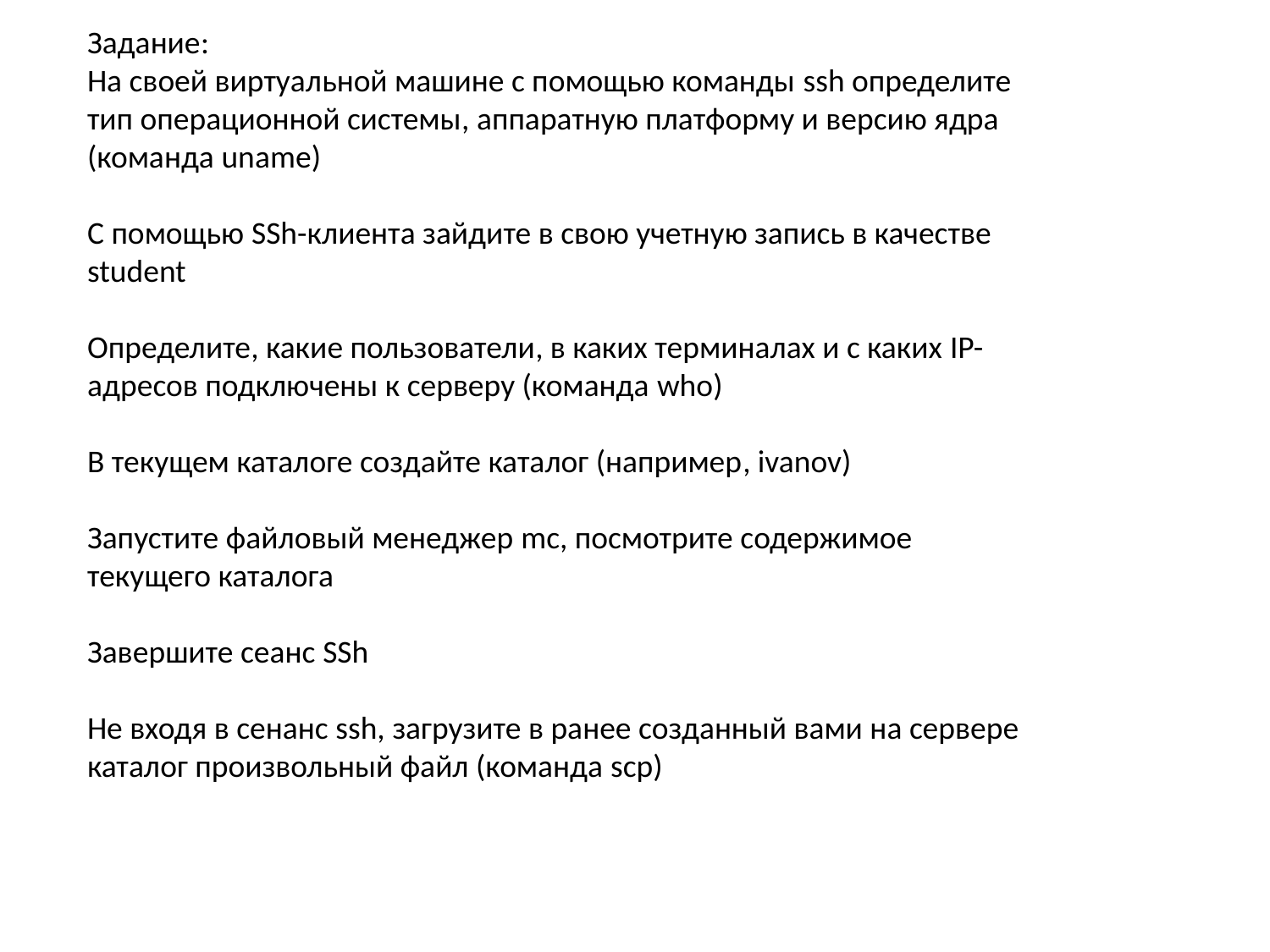

Задание:
На своей виртуальной машине с помощью команды ssh определите тип операционной системы, аппаратную платформу и версию ядра (команда uname)

С помощью SSh-клиента зайдите в свою учетную запись в качестве student

Определите, какие пользователи, в каких терминалах и с каких IP-адресов подключены к серверу (команда who)

В текущем каталоге создайте каталог (например, ivanov)

Запустите файловый менеджер mc, посмотрите содержимое текущего каталога

Завершите сеанс SSh

Не входя в сенанс ssh, загрузите в ранее созданный вами на сервере каталог произвольный файл (команда scp)